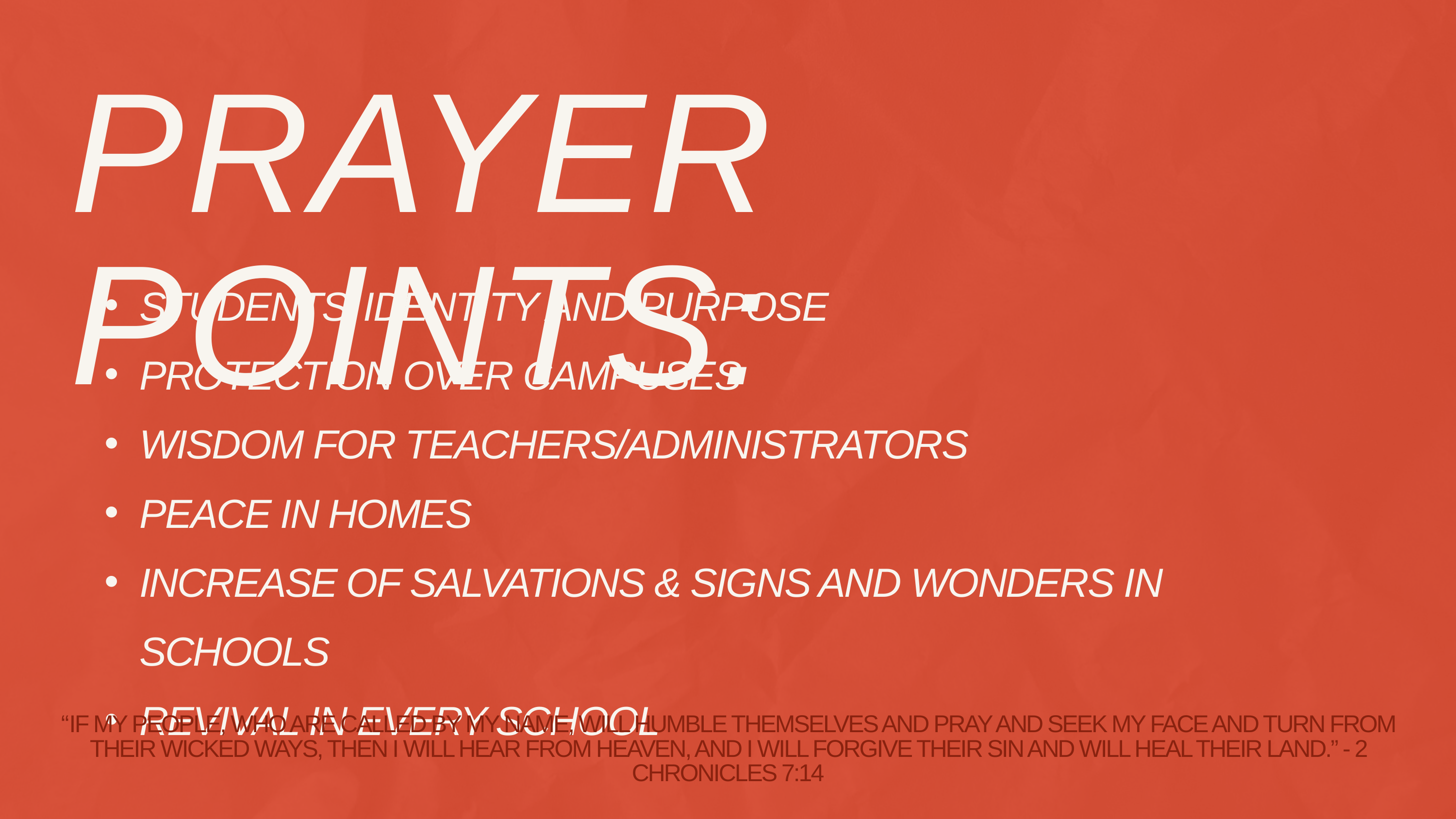

PRAYER POINTS:
STUDENTS’ IDENTITY AND PURPOSE
PROTECTION OVER CAMPUSES
WISDOM FOR TEACHERS/ADMINISTRATORS
PEACE IN HOMES
INCREASE OF SALVATIONS & SIGNS AND WONDERS IN SCHOOLS
REVIVAL IN EVERY SCHOOL
“IF MY PEOPLE, WHO ARE CALLED BY MY NAME, WILL HUMBLE THEMSELVES AND PRAY AND SEEK MY FACE AND TURN FROM THEIR WICKED WAYS, THEN I WILL HEAR FROM HEAVEN, AND I WILL FORGIVE THEIR SIN AND WILL HEAL THEIR LAND.” - 2 CHRONICLES 7:14